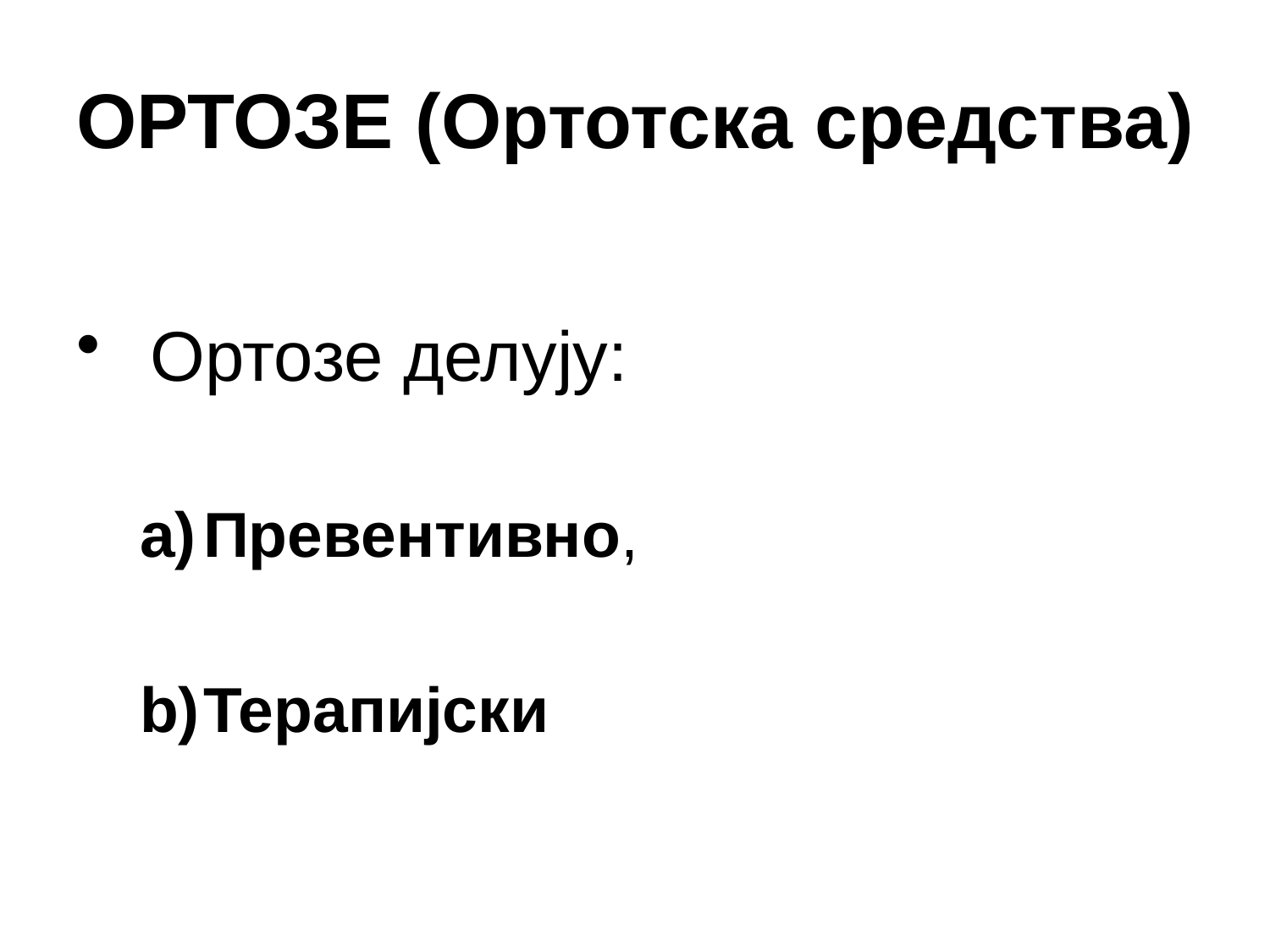

# ОРТОЗЕ (Ортотска средства)

Ортозе делују:

Превентивно,

Терапијски